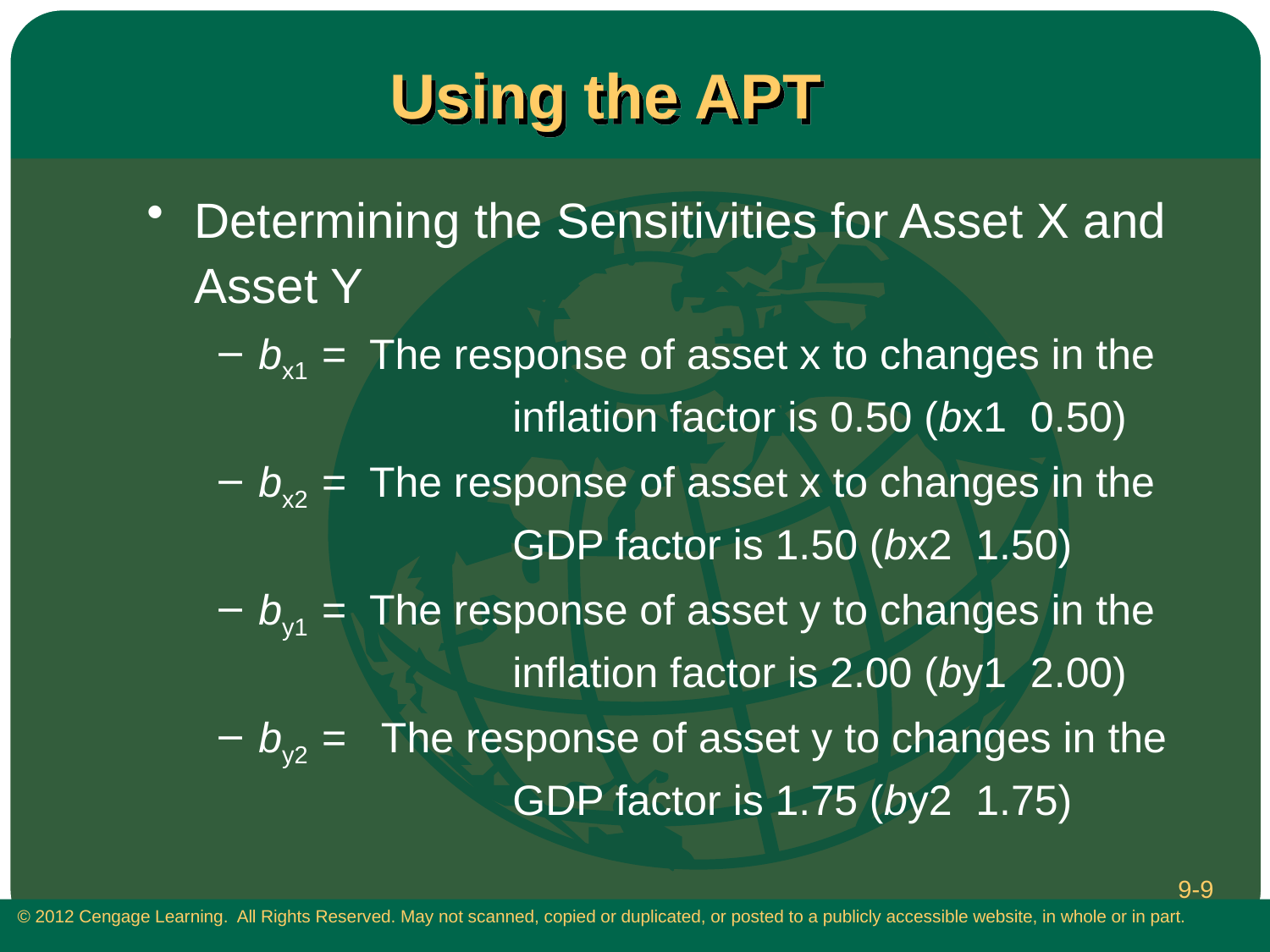

# Using the APT
Determining the Sensitivities for Asset X and Asset Y
bx1  =  The response of asset x to changes in the 		inflation factor is 0.50 (bx1  0.50)
bx2  =  The response of asset x to changes in the 		GDP factor is 1.50 (bx2  1.50)
by1  =  The response of asset y to changes in the 		inflation factor is 2.00 (by1  2.00)
by2  =   The response of asset y to changes in the 		GDP factor is 1.75 (by2  1.75)
9-9
 © 2012 Cengage Learning.  All Rights Reserved. May not scanned, copied or duplicated, or posted to a publicly accessible website, in whole or in part.